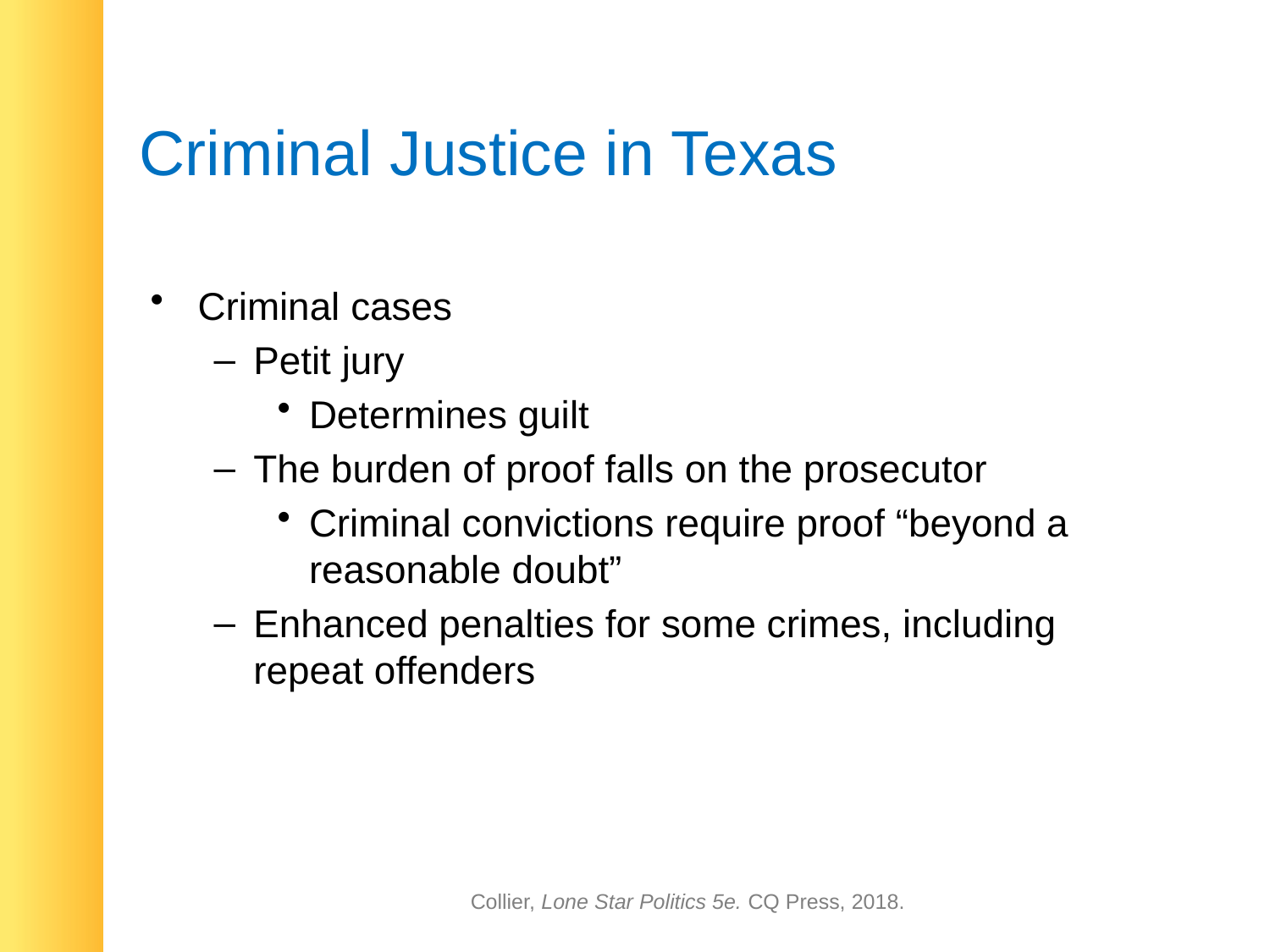

# Criminal Justice in Texas
Criminal cases
Petit jury
Determines guilt
The burden of proof falls on the prosecutor
Criminal convictions require proof “beyond a reasonable doubt”
Enhanced penalties for some crimes, including repeat offenders
Collier, Lone Star Politics 5e. CQ Press, 2018.